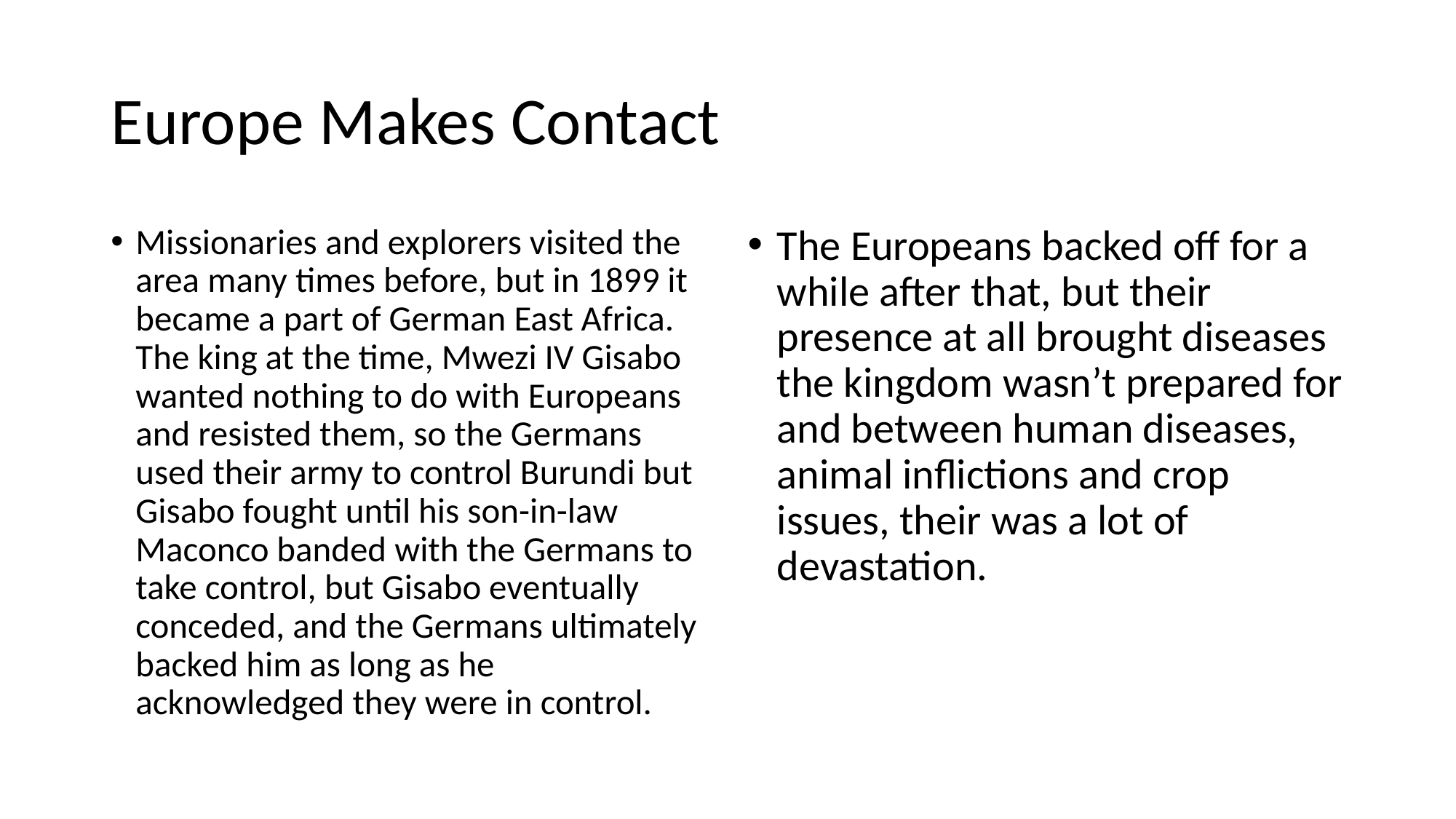

# Europe Makes Contact
Missionaries and explorers visited the area many times before, but in 1899 it became a part of German East Africa.  The king at the time, Mwezi IV Gisabo wanted nothing to do with Europeans and resisted them, so the Germans used their army to control Burundi but Gisabo fought until his son-in-law Maconco banded with the Germans to take control, but Gisabo eventually conceded, and the Germans ultimately backed him as long as he acknowledged they were in control.
The Europeans backed off for a while after that, but their presence at all brought diseases the kingdom wasn’t prepared for and between human diseases, animal inflictions and crop issues, their was a lot of devastation.